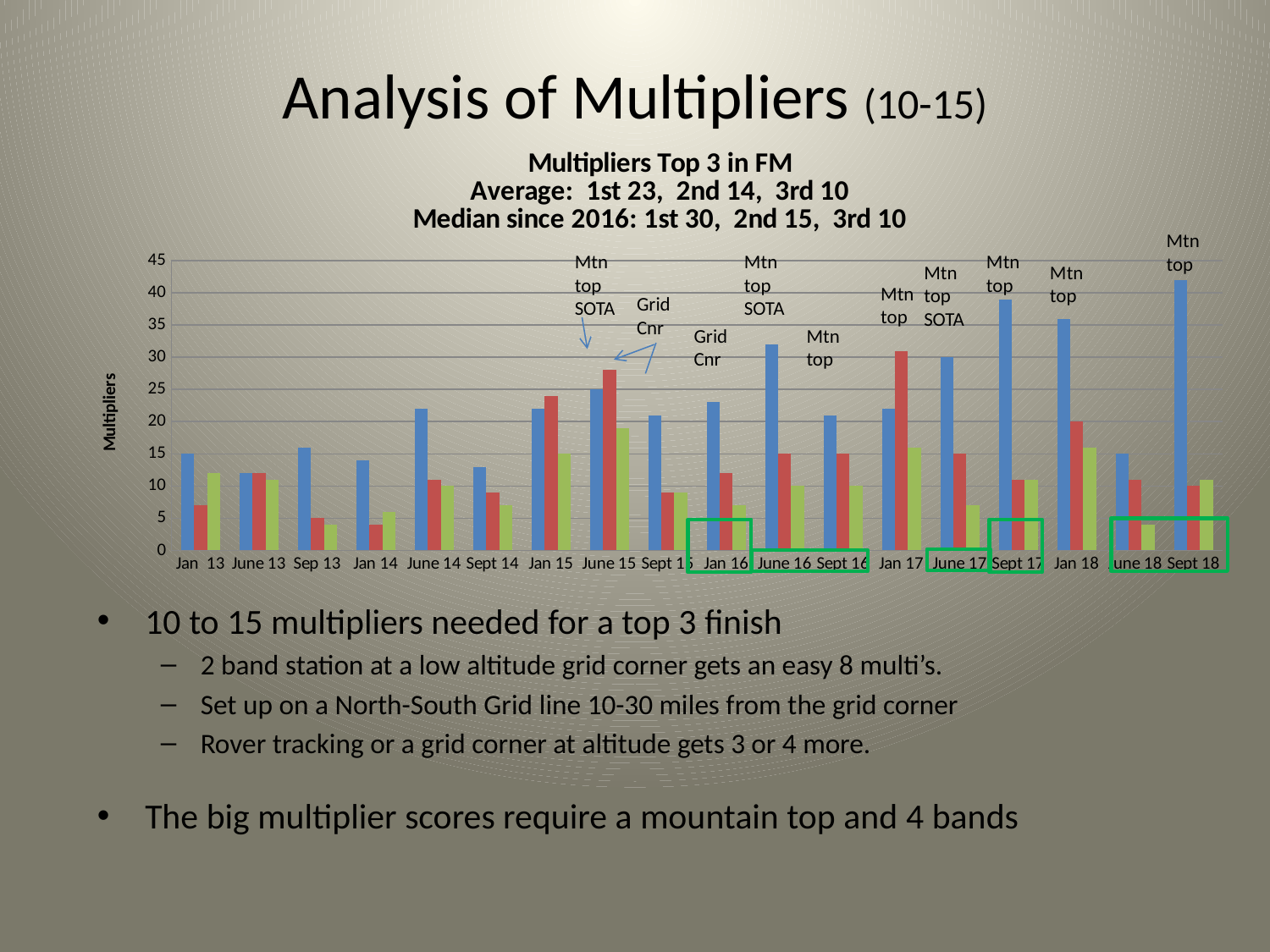

# Analysis of Multipliers (10-15)

### Chart: Multipliers Top 3 in FM
Average:  1st 23,  2nd 14,  3rd 10
Median since 2016: 1st 30,  2nd 15,  3rd 10

| Category | 1st | 2nd | 3rd |
|---|---|---|---|
| Jan  13 | 15.0 | 7.0 | 12.0 |
| June 13 | 12.0 | 12.0 | 11.0 |
| Sep 13 | 16.0 | 5.0 | 4.0 |
| Jan 14 | 14.0 | 4.0 | 6.0 |
| June 14 | 22.0 | 11.0 | 10.0 |
| Sept 14 | 13.0 | 9.0 | 7.0 |
| Jan 15 | 22.0 | 24.0 | 15.0 |
| June 15 | 25.0 | 28.0 | 19.0 |
| Sept 15 | 21.0 | 9.0 | 9.0 |
| Jan 16 | 23.0 | 12.0 | 7.0 |
| June 16 | 32.0 | 15.0 | 10.0 |
| Sept 16 | 21.0 | 15.0 | 10.0 |
| Jan 17 | 22.0 | 31.0 | 16.0 |
| June 17 | 30.0 | 15.0 | 7.0 |
| Sept 17 | 39.0 | 11.0 | 11.0 |
| Jan 18 | 36.0 | 20.0 | 16.0 |
| June 18 | 15.0 | 11.0 | 4.0 |
| Sept 18 | 42.0 | 10.0 | 11.0 |
Mtn
top
Mtn
top
SOTA
Mtn
top
SOTA
Mtn
top
Mtn
top
SOTA
Mtn
top
Mtn
top
Grid
Cnr
Grid
Cnr
Mtn
top

10 to 15 multipliers needed for a top 3 finish
2 band station at a low altitude grid corner gets an easy 8 multi’s.
Set up on a North-South Grid line 10-30 miles from the grid corner
Rover tracking or a grid corner at altitude gets 3 or 4 more.

The big multiplier scores require a mountain top and 4 bands